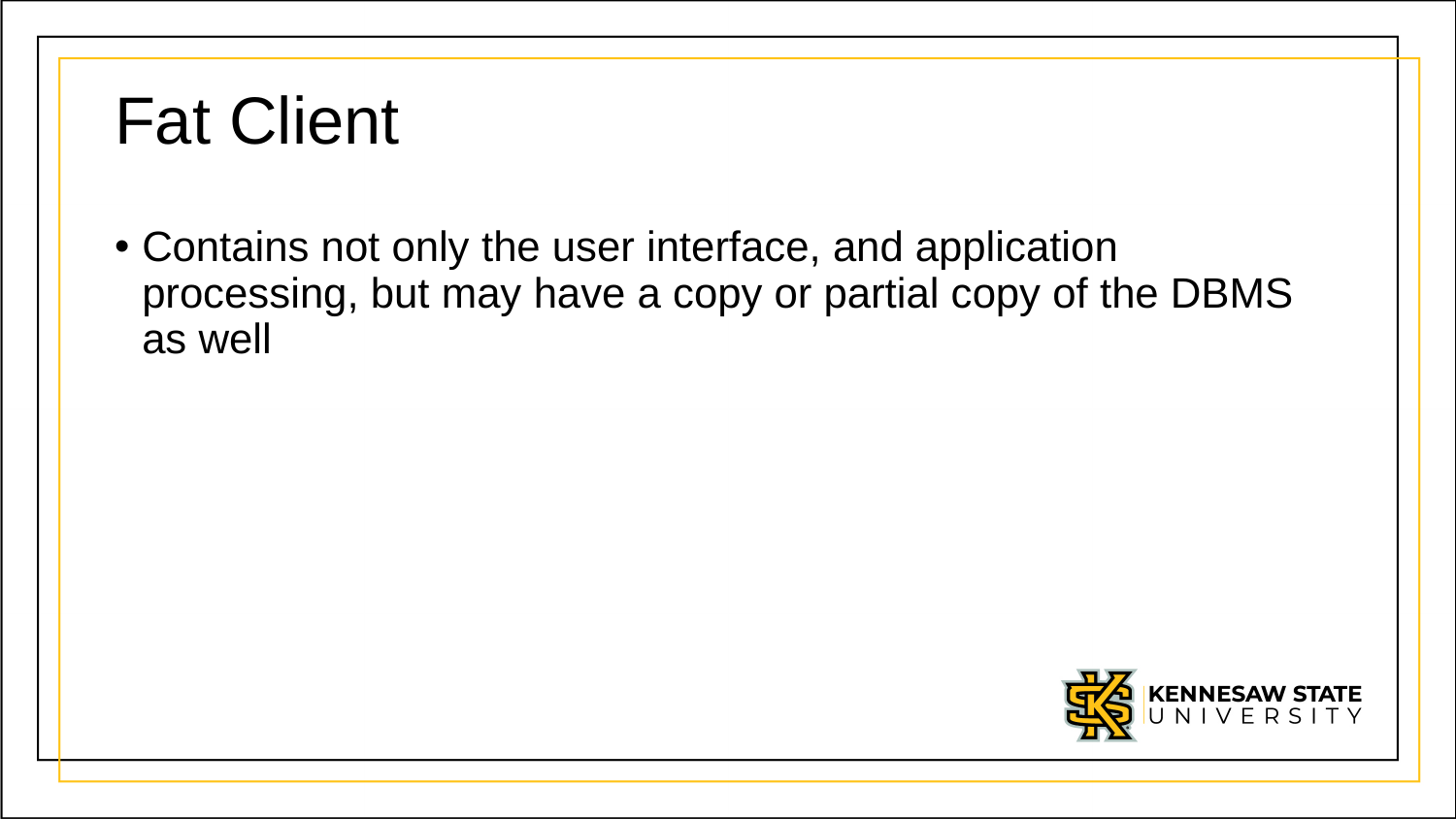

# Fat Client
Contains not only the user interface, and application processing, but may have a copy or partial copy of the DBMS as well